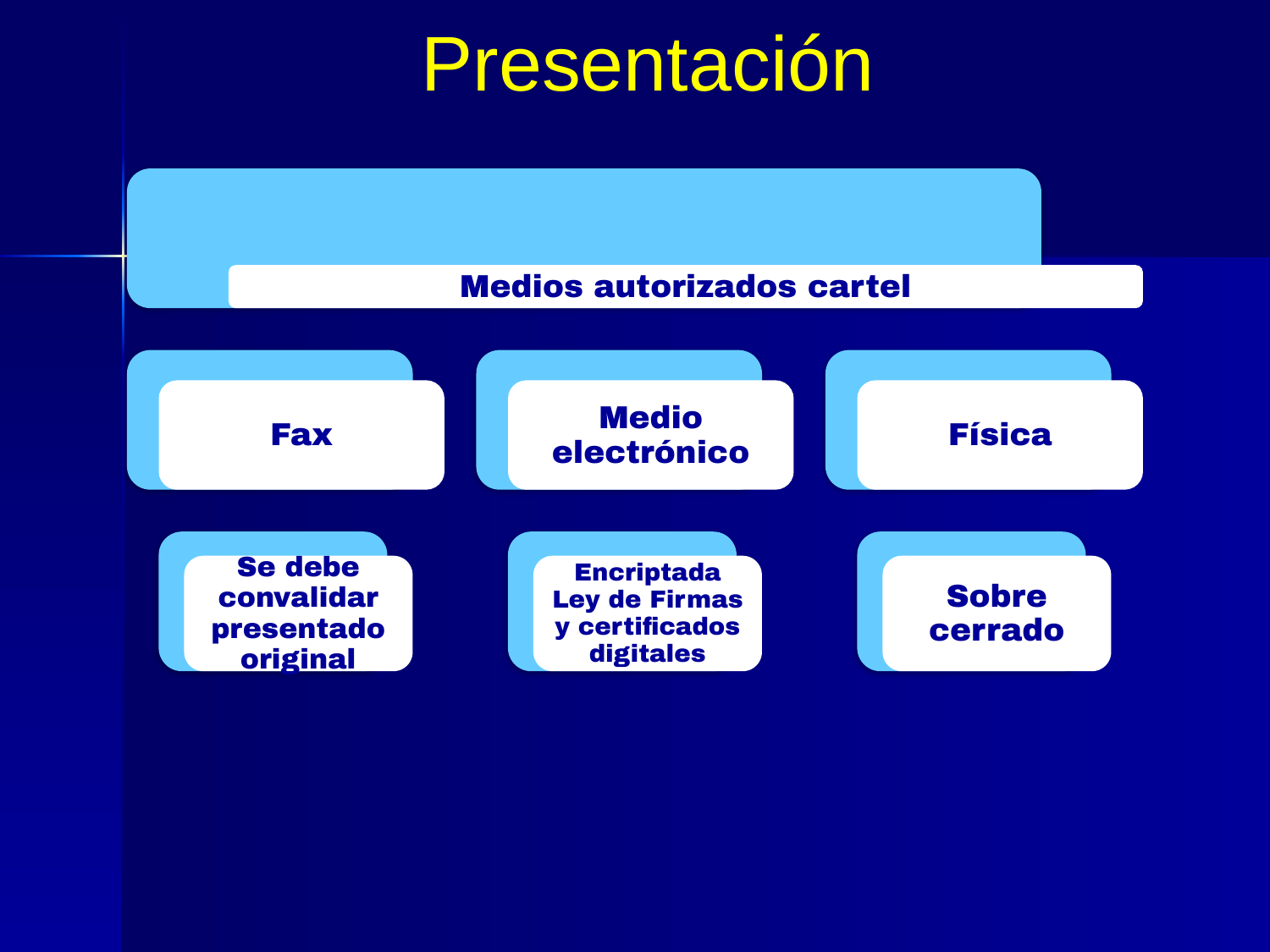

Presentación
Medios autorizados cartel
Fax
Medio electrónico
Física
Se debe convalidar presentado original
Encriptada
Ley de Firmas y certificados digitales
Sobre cerrado